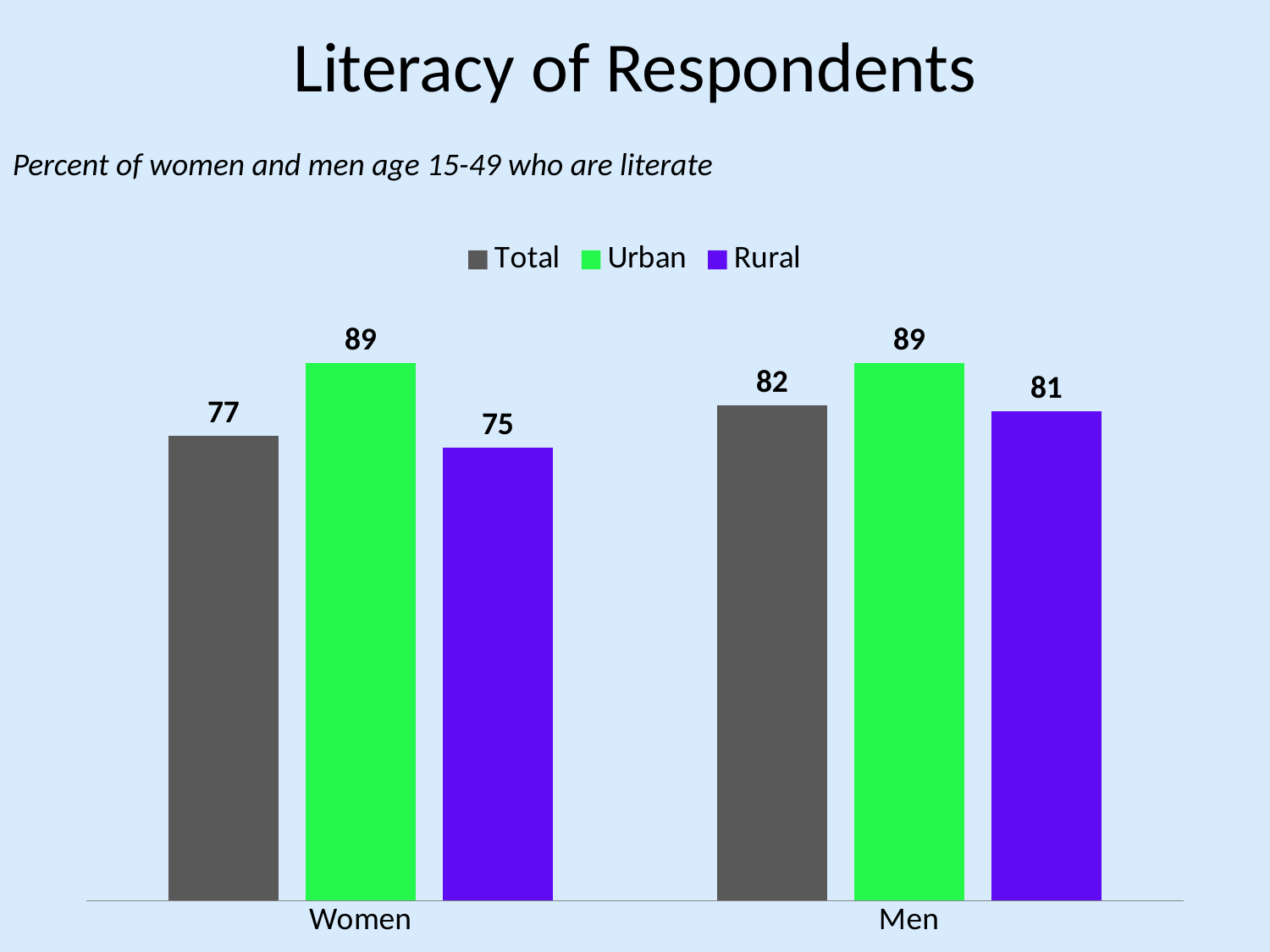

# Literacy of Respondents
Percent of women and men age 15-49 who are literate

### Chart

| Category | Total | Urban | Rural |
|---|---|---|---|
| Women | 77.0 | 89.0 | 75.0 |
| Men | 82.0 | 89.0 | 81.0 |